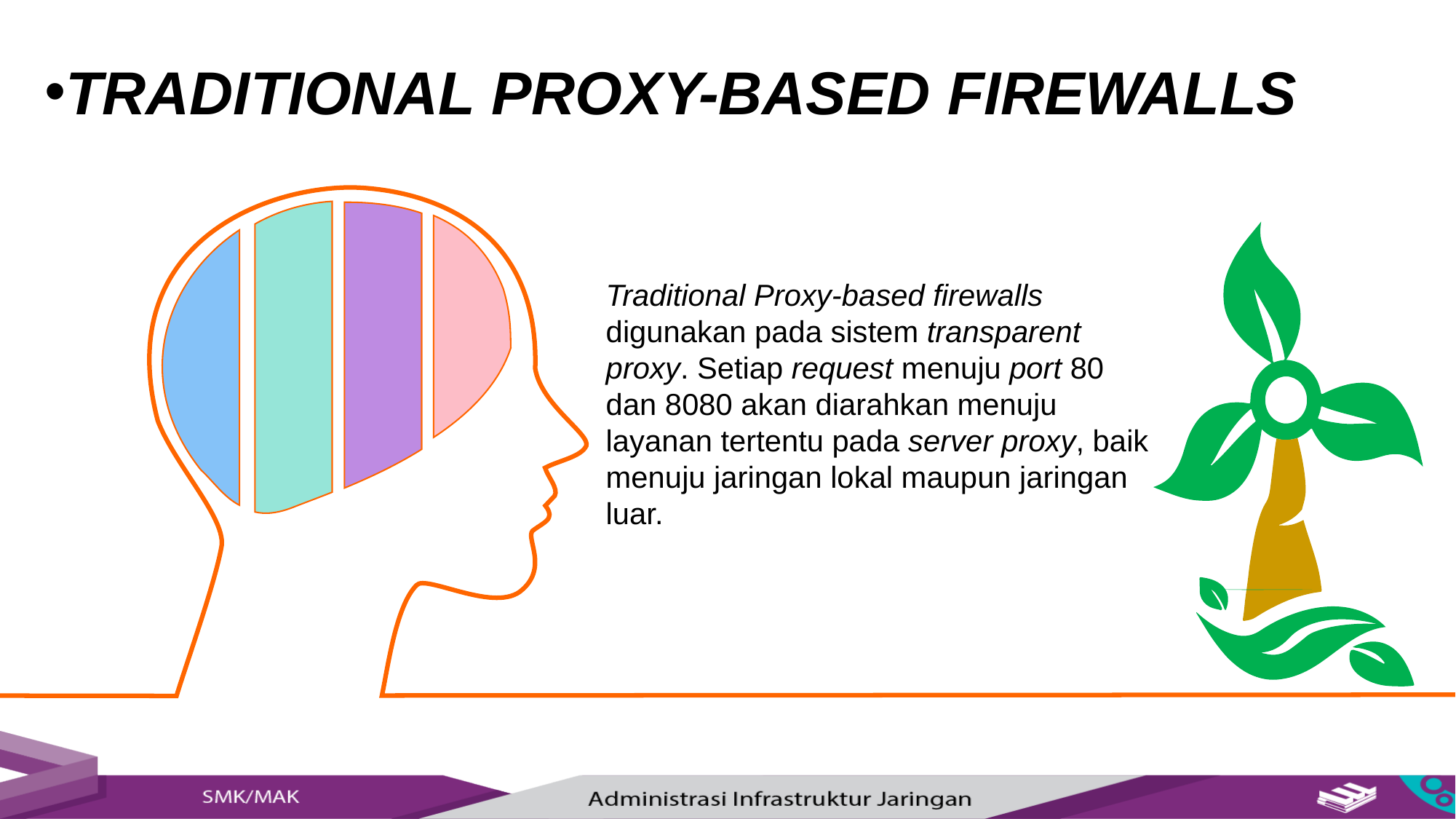

TRADITIONAL PROXY-BASED FIREWALLS

Traditional Proxy-based firewalls digunakan pada sistem transparent proxy. Setiap request menuju port 80 dan 8080 akan diarahkan menuju layanan tertentu pada server proxy, baik menuju jaringan lokal maupun jaringan luar.